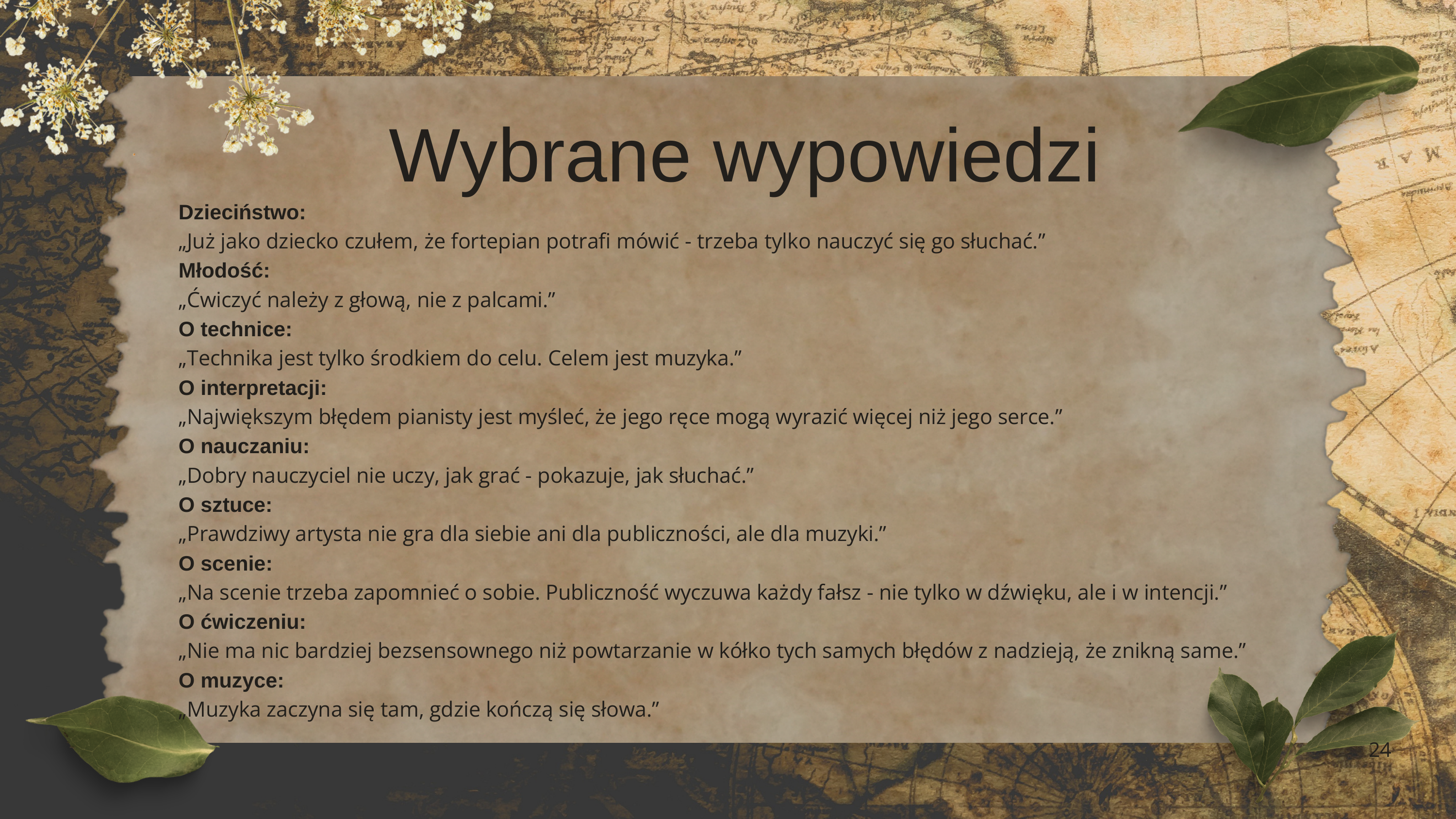

Wybrane wypowiedzi
Dzieciństwo:
„Już jako dziecko czułem, że fortepian potrafi mówić - trzeba tylko nauczyć się go słuchać.”
Młodość:
„Ćwiczyć należy z głową, nie z palcami.”
O technice:
„Technika jest tylko środkiem do celu. Celem jest muzyka.”
O interpretacji:
„Największym błędem pianisty jest myśleć, że jego ręce mogą wyrazić więcej niż jego serce.”
O nauczaniu:
„Dobry nauczyciel nie uczy, jak grać - pokazuje, jak słuchać.”
O sztuce:
„Prawdziwy artysta nie gra dla siebie ani dla publiczności, ale dla muzyki.”
O scenie:
„Na scenie trzeba zapomnieć o sobie. Publiczność wyczuwa każdy fałsz - nie tylko w dźwięku, ale i w intencji.”
O ćwiczeniu:
„Nie ma nic bardziej bezsensownego niż powtarzanie w kółko tych samych błędów z nadzieją, że znikną same.”
O muzyce:
„Muzyka zaczyna się tam, gdzie kończą się słowa.”

24